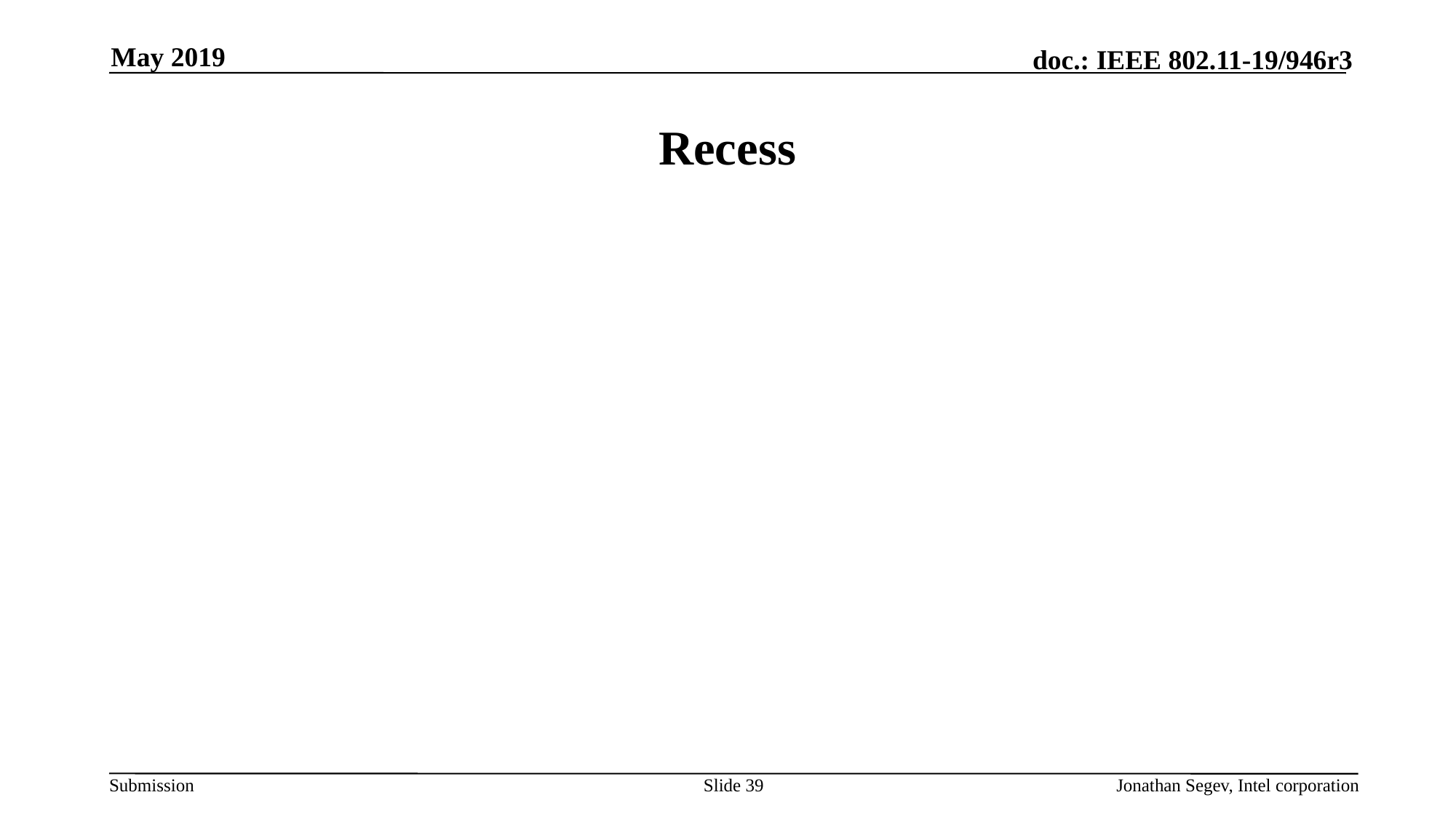

May 2019
# Recess

Slide 39
Jonathan Segev, Intel corporation